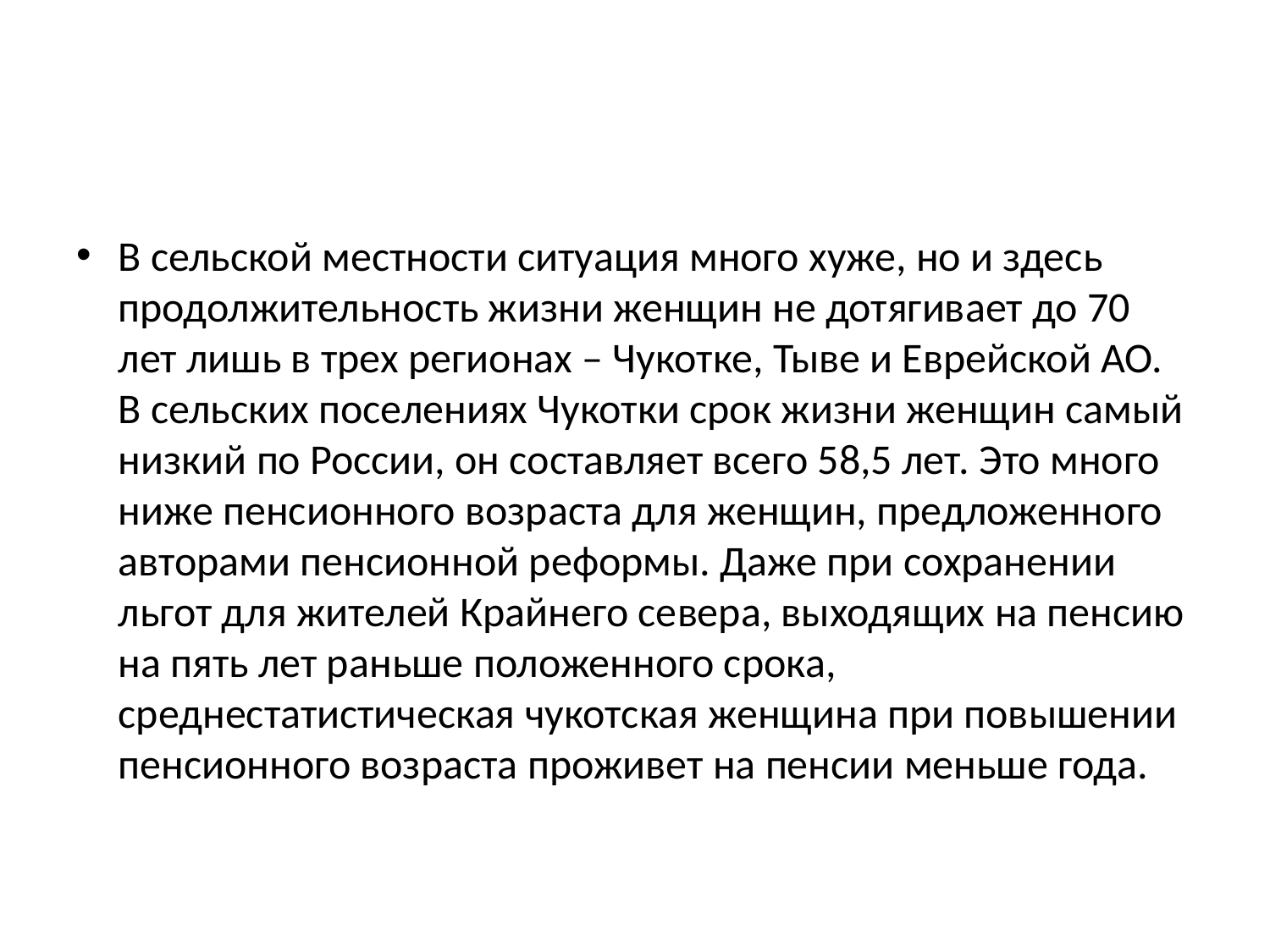

#
В сельской местности ситуация много хуже, но и здесь продолжительность жизни женщин не дотягивает до 70 лет лишь в трех регионах – Чукотке, Тыве и Еврейской АО. В сельских поселениях Чукотки срок жизни женщин самый низкий по России, он составляет всего 58,5 лет. Это много ниже пенсионного возраста для женщин, предложенного авторами пенсионной реформы. Даже при сохранении льгот для жителей Крайнего севера, выходящих на пенсию на пять лет раньше положенного срока, среднестатистическая чукотская женщина при повышении пенсионного возраста проживет на пенсии меньше года.